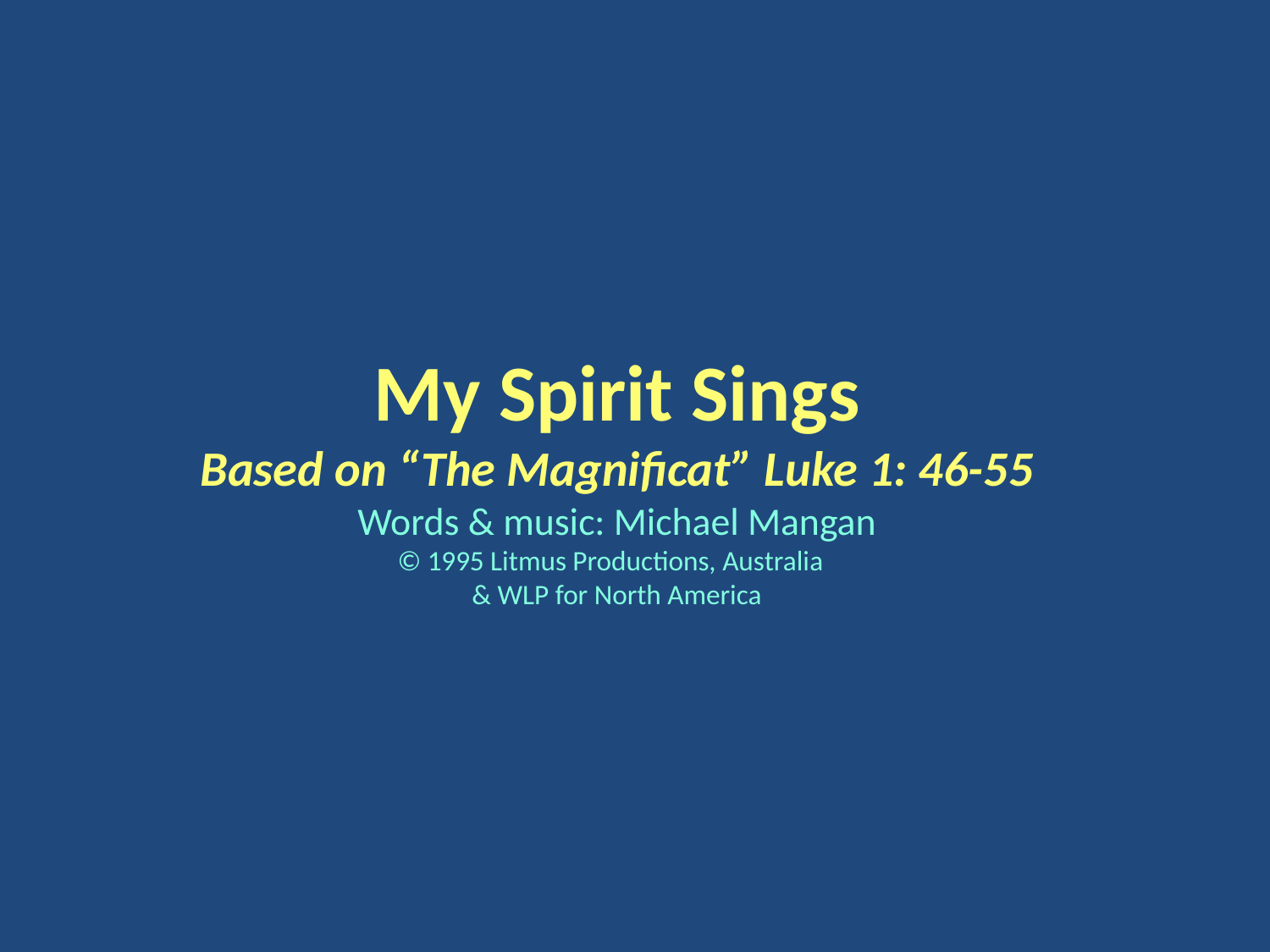

My Spirit Sings
Based on “The Magnificat” Luke 1: 46-55
Words & music: Michael Mangan
© 1995 Litmus Productions, Australia
& WLP for North America